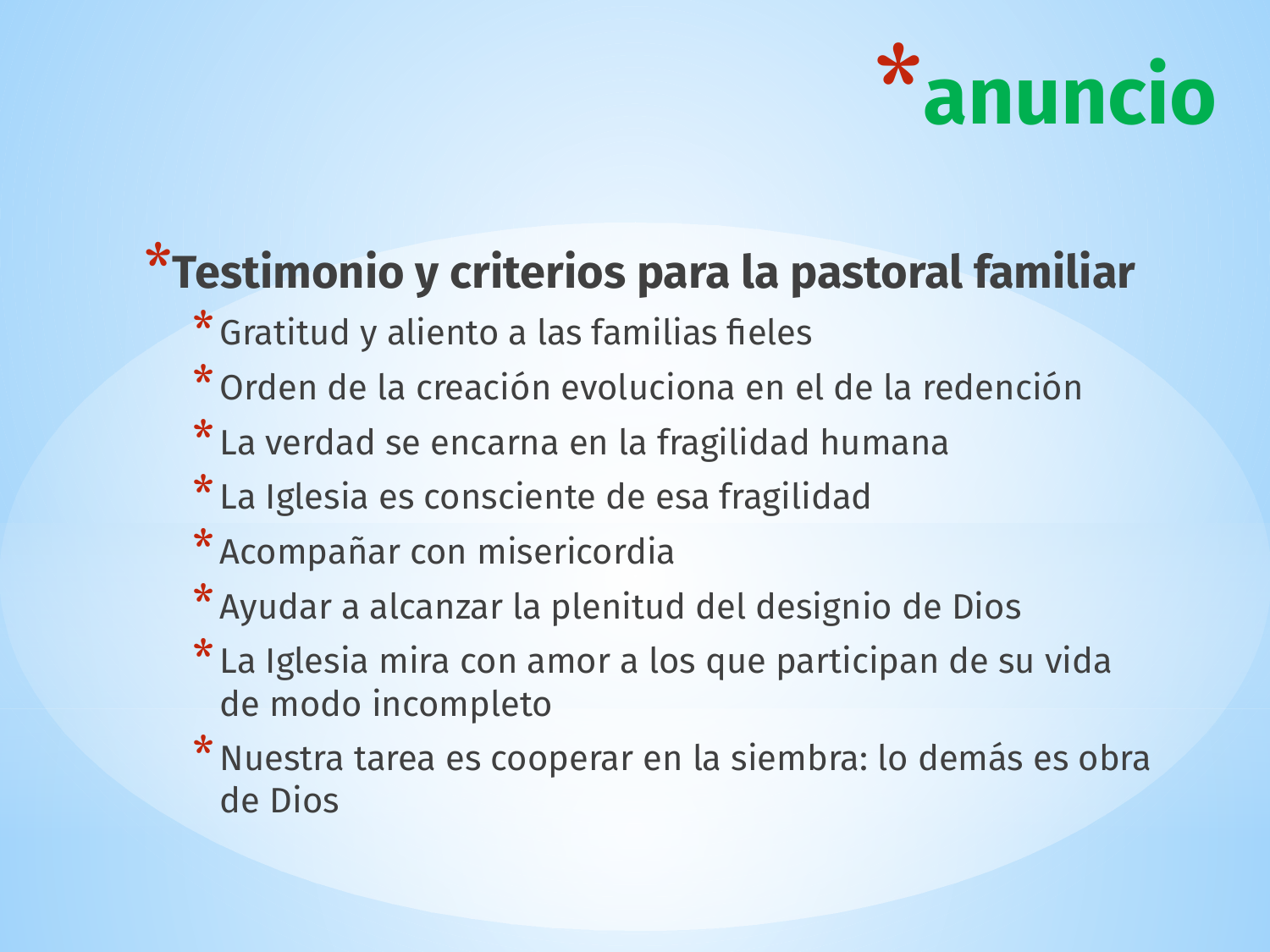

# anuncio
Testimonio y criterios para la pastoral familiar
Gratitud y aliento a las familias fieles
Orden de la creación evoluciona en el de la redención
La verdad se encarna en la fragilidad humana
La Iglesia es consciente de esa fragilidad
Acompañar con misericordia
Ayudar a alcanzar la plenitud del designio de Dios
La Iglesia mira con amor a los que participan de su vida de modo incompleto
Nuestra tarea es cooperar en la siembra: lo demás es obra de Dios